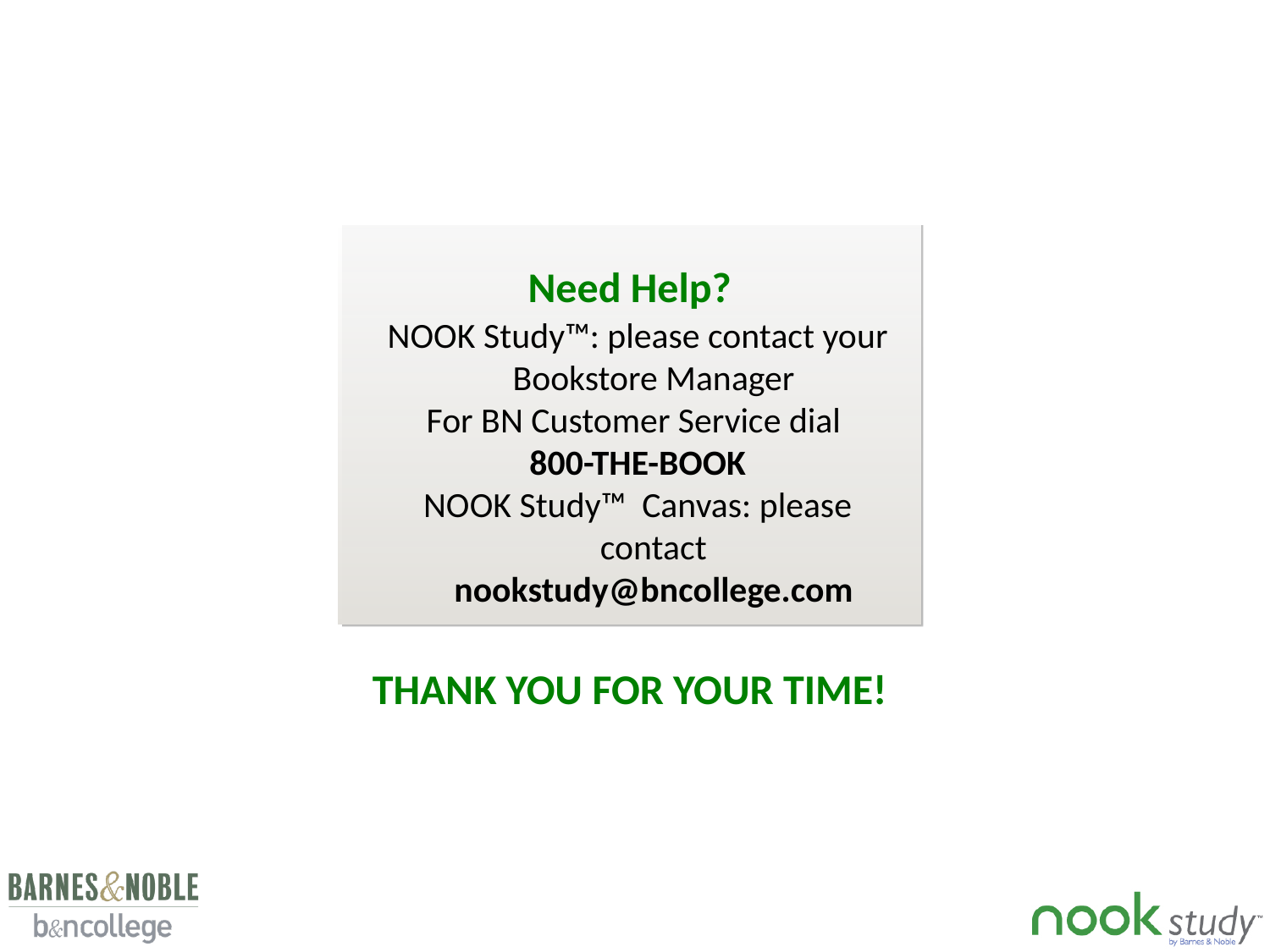

Need Help?
NOOK Study™: please contact your Bookstore Manager
For BN Customer Service dial
800-THE-BOOK
NOOK Study™  Canvas: please contact nookstudy@bncollege.com

THANK YOU FOR YOUR TIME!